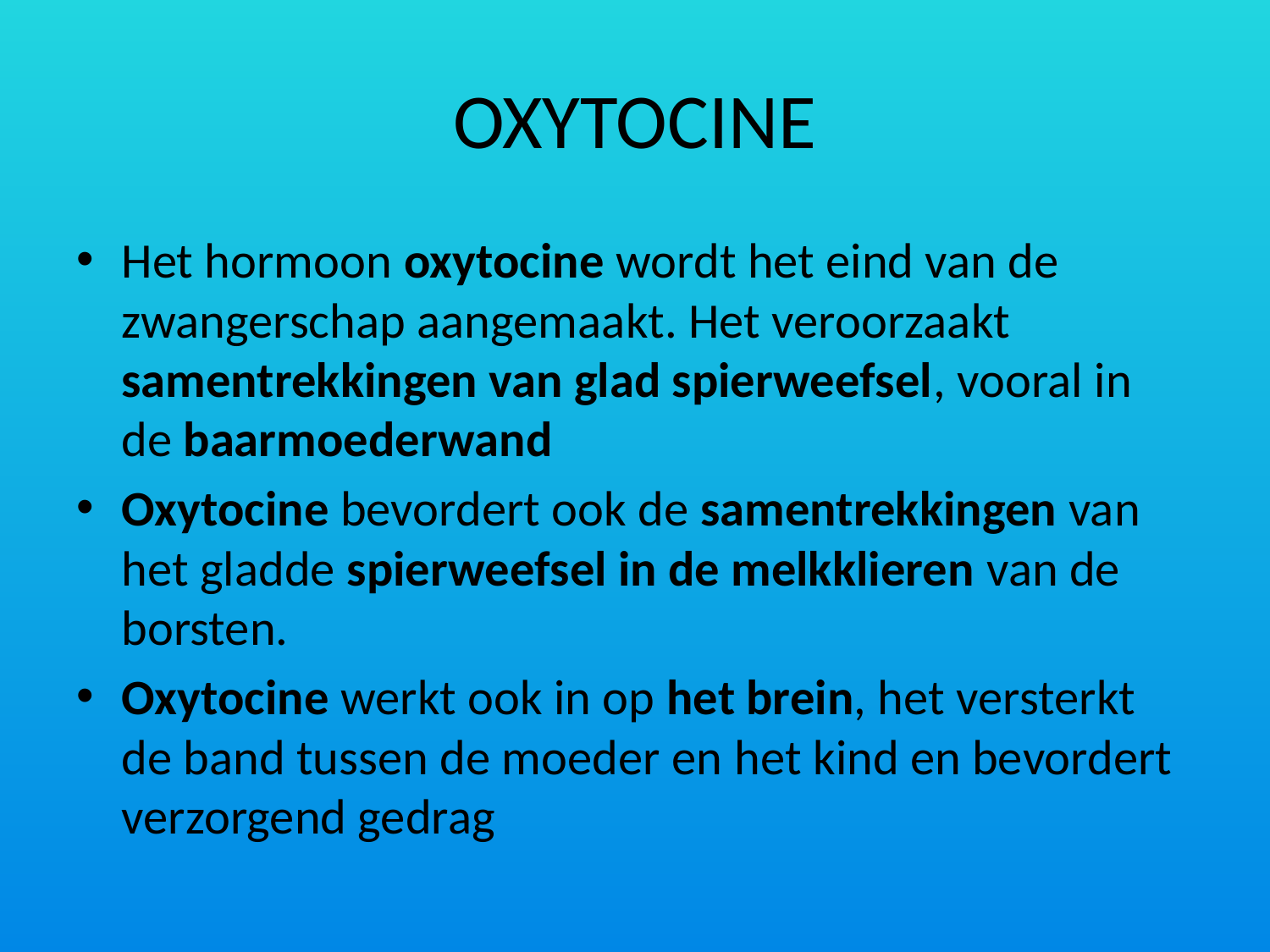

# OXYTOCINE
Het hormoon oxytocine wordt het eind van de zwangerschap aangemaakt. Het veroorzaakt samentrekkingen van glad spierweefsel, vooral in de baarmoederwand
Oxytocine bevordert ook de samentrekkingen van het gladde spierweefsel in de melkklieren van de borsten.
Oxytocine werkt ook in op het brein, het versterkt de band tussen de moeder en het kind en bevordert verzorgend gedrag